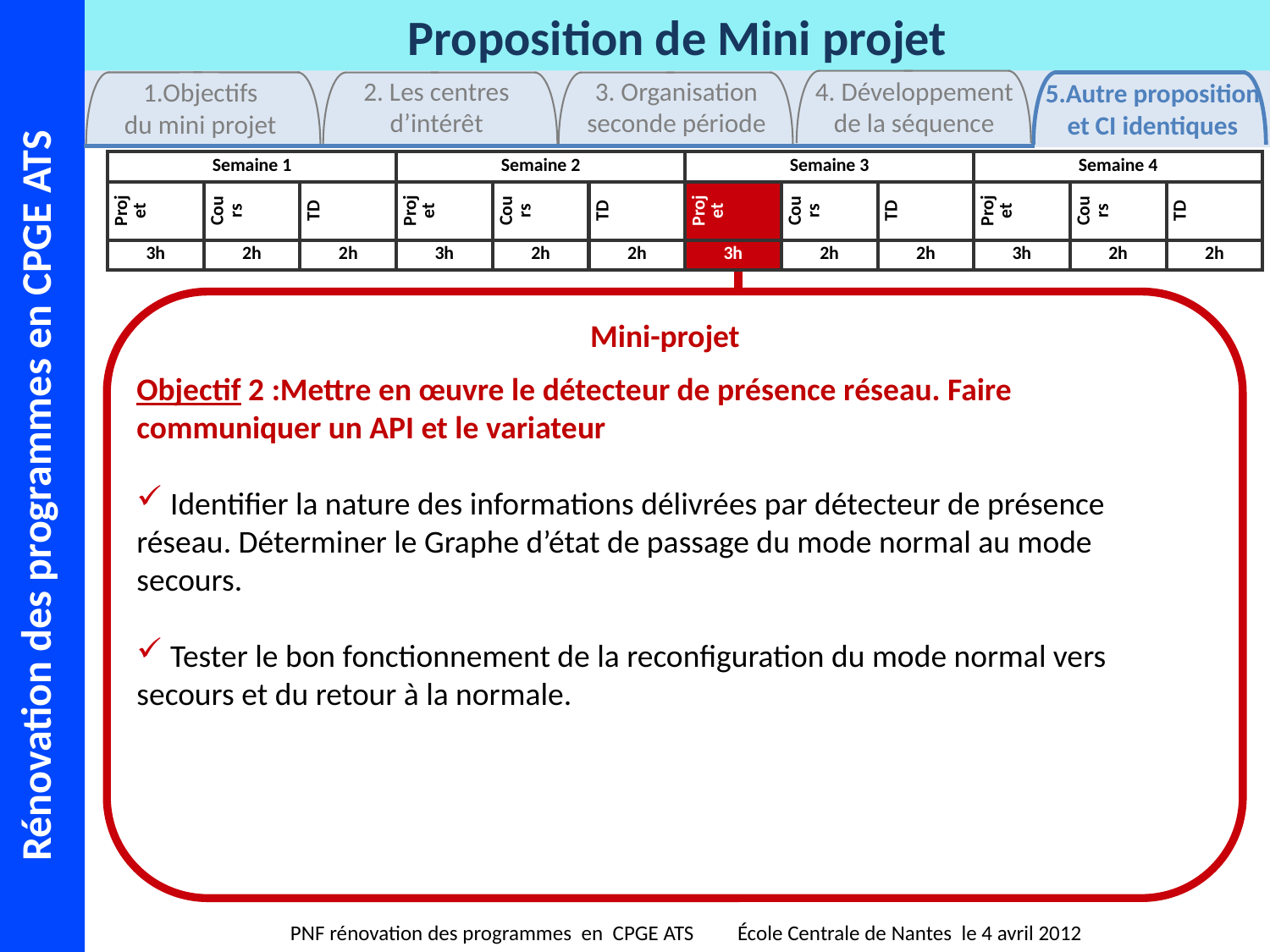

| Semaine 1 |  |  | Semaine 2 |  |  | Semaine 3 |  |  | Semaine 4 |  |  |
| --- | --- | --- | --- | --- | --- | --- | --- | --- | --- | --- | --- |
| Projet | Cours | TD | Projet | Cours | TD | Projet | Cours | TD | Projet | Cours | TD |
| 3h | 2h | 2h | 3h | 2h | 2h | 3h | 2h | 2h | 3h | 2h | 2h |

Mini-projet
Objectif 2 :Mettre en œuvre le détecteur de présence réseau. Faire communiquer un API et le variateur

 Identifier la nature des informations délivrées par détecteur de présence réseau. Déterminer le Graphe d’état de passage du mode normal au mode secours.

 Tester le bon fonctionnement de la reconfiguration du mode normal vers  secours et du retour à la normale.